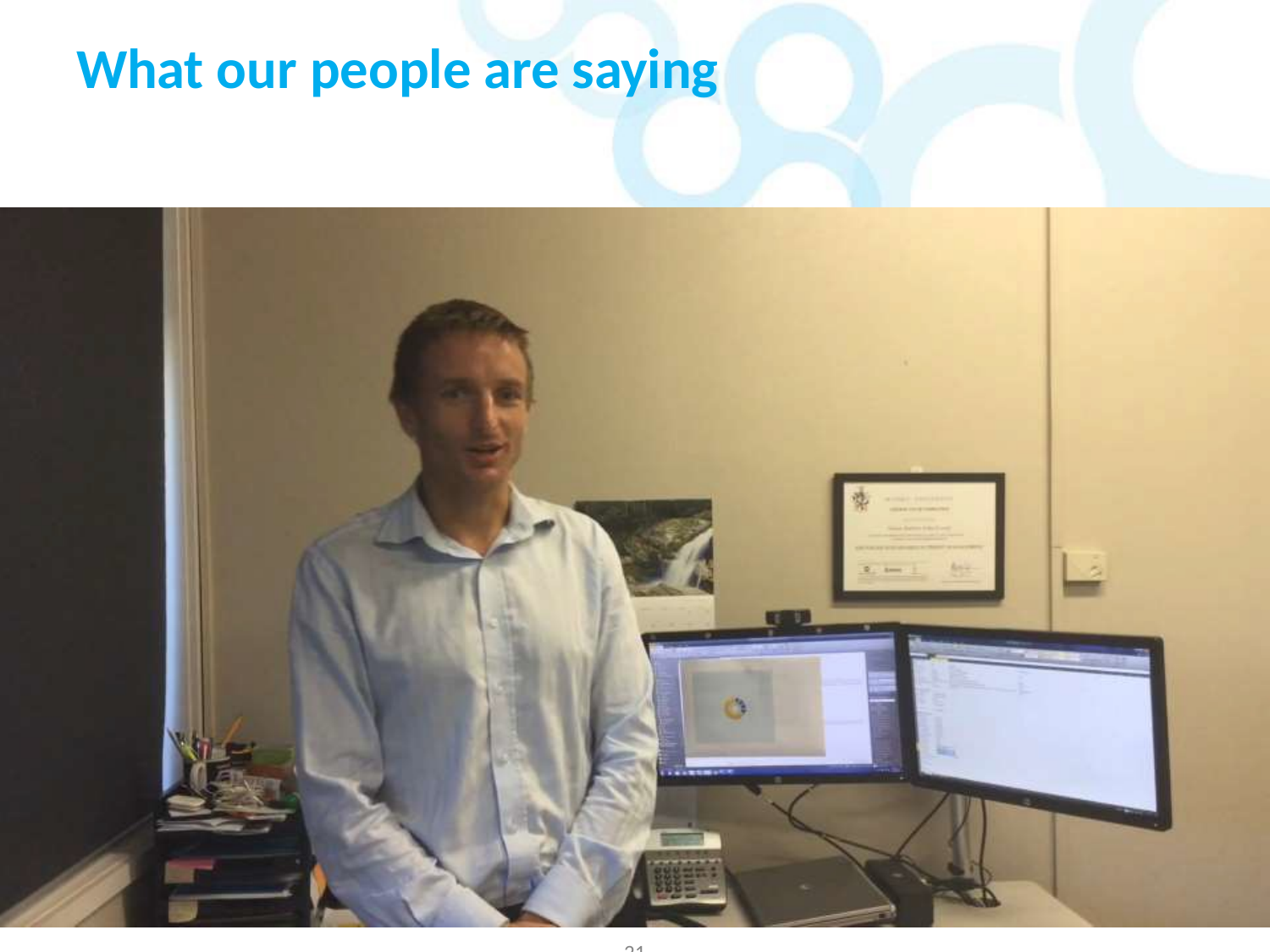

# What our people are saying

21